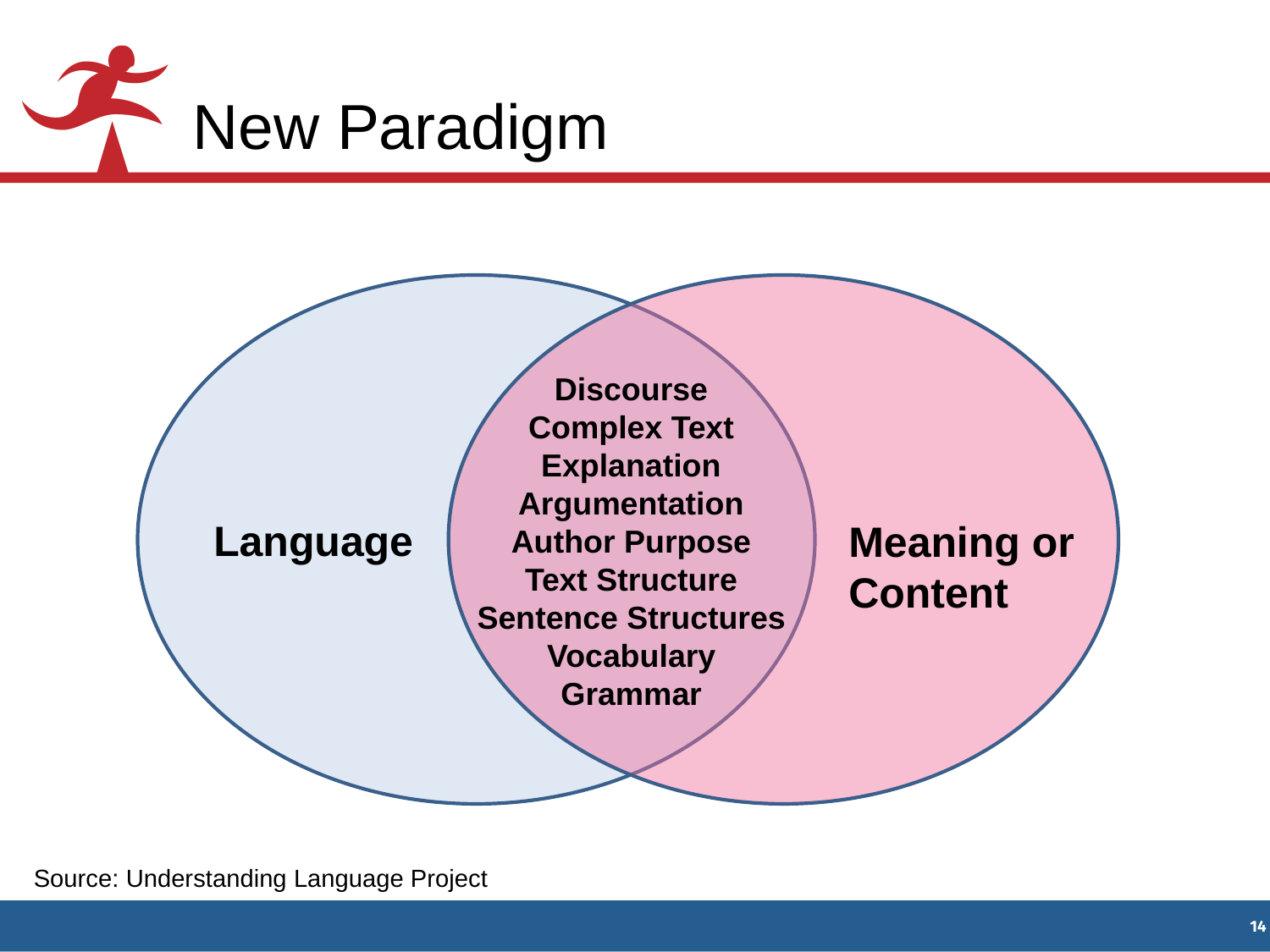

# New Paradigm

Discourse
Complex Text
Explanation
Argumentation
Author Purpose
Text Structure
Sentence Structures
Vocabulary
Grammar

Language
Meaning or Content
Source: Understanding Language Project